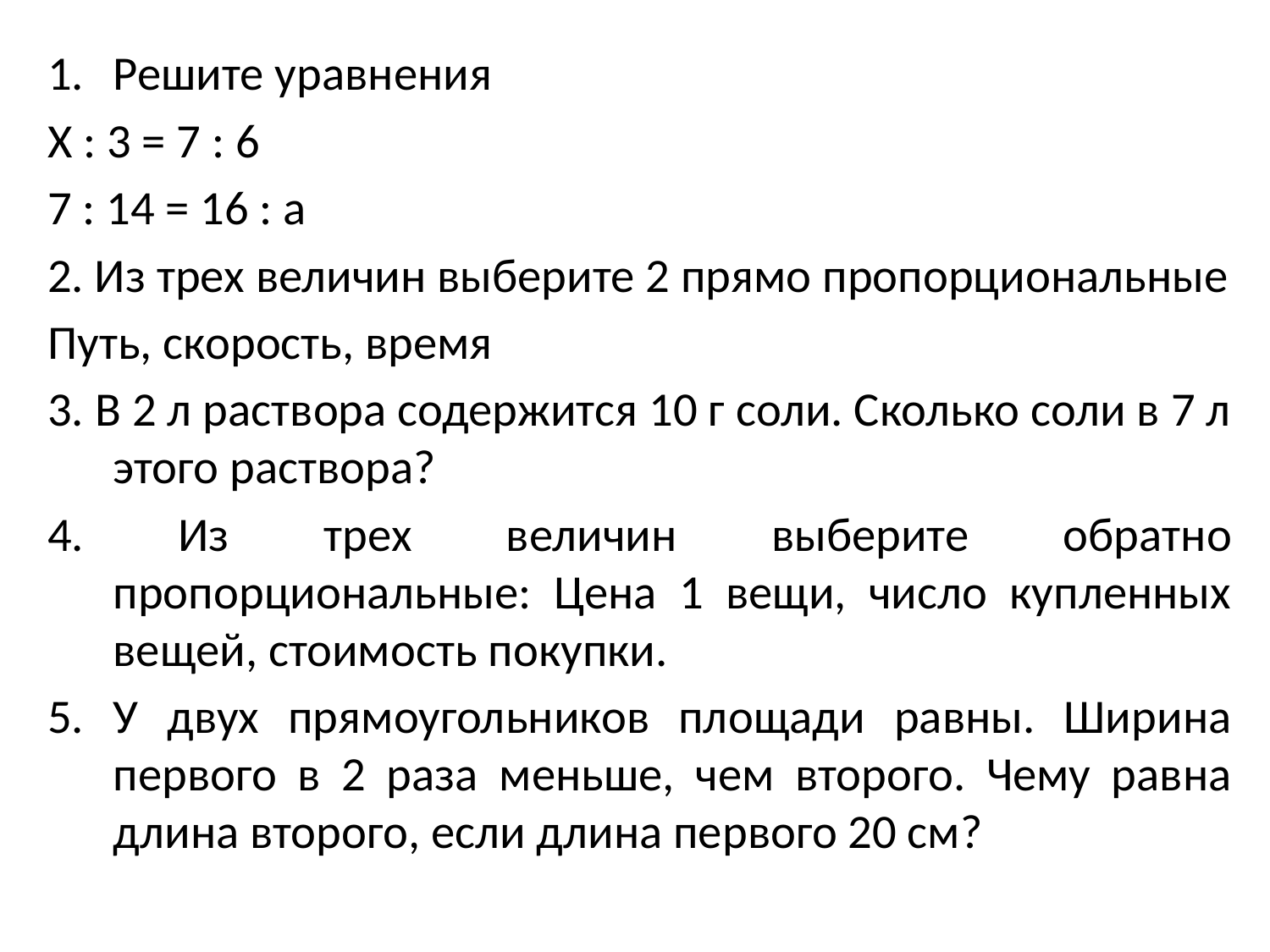

Решите уравнения
X : 3 = 7 : 6
7 : 14 = 16 : а
2. Из трех величин выберите 2 прямо пропорциональные
Путь, скорость, время
3. В 2 л раствора содержится 10 г соли. Сколько соли в 7 л этого раствора?
4. Из трех величин выберите обратно пропорциональные: Цена 1 вещи, число купленных вещей, стоимость покупки.
5. У двух прямоугольников площади равны. Ширина первого в 2 раза меньше, чем второго. Чему равна длина второго, если длина первого 20 см?